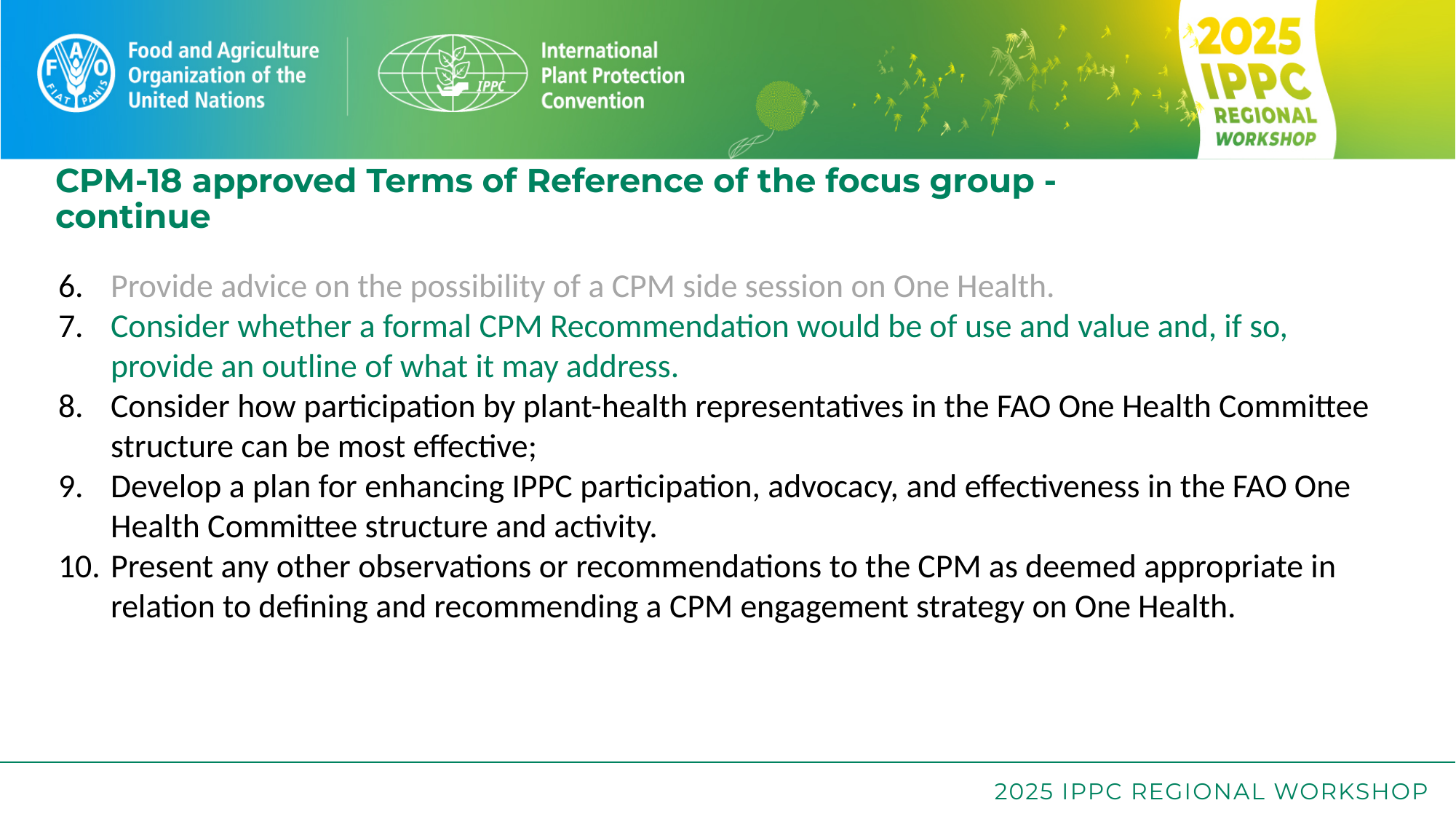

# CPM-18 approved Terms of Reference of the focus group - continue
Provide advice on the possibility of a CPM side session on One Health.
Consider whether a formal CPM Recommendation would be of use and value and, if so, provide an outline of what it may address.
Consider how participation by plant-health representatives in the FAO One Health Committee structure can be most effective;
Develop a plan for enhancing IPPC participation, advocacy, and effectiveness in the FAO One Health Committee structure and activity.
Present any other observations or recommendations to the CPM as deemed appropriate in relation to defining and recommending a CPM engagement strategy on One Health.